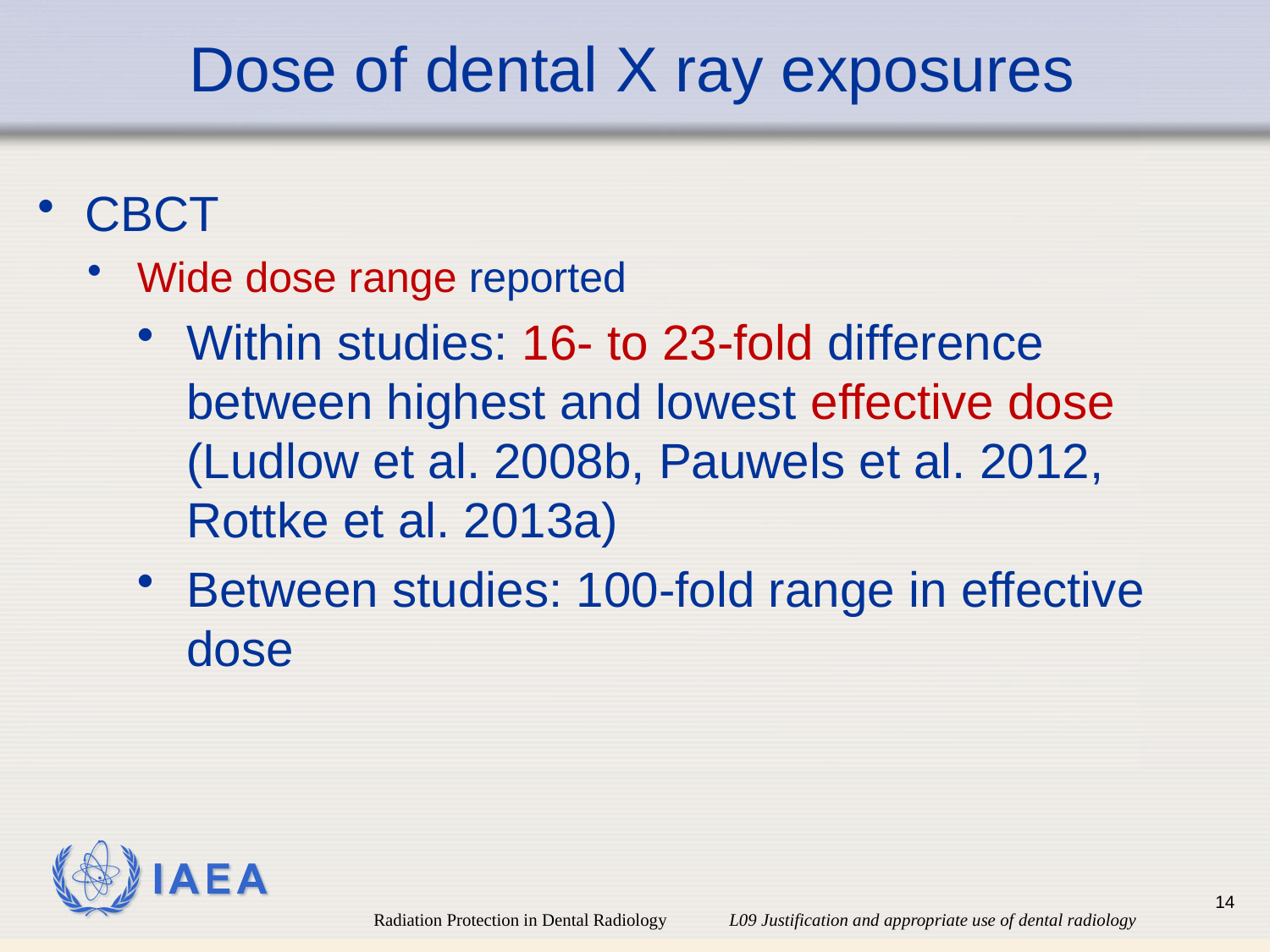

# Dose of dental X ray exposures
CBCT
Wide dose range reported
Within studies: 16- to 23-fold difference between highest and lowest effective dose (Ludlow et al. 2008b, Pauwels et al. 2012, Rottke et al. 2013a)
Between studies: 100-fold range in effective dose

14
Radiation Protection in Dental Radiology              L09 Justification and appropriate use of dental radiology